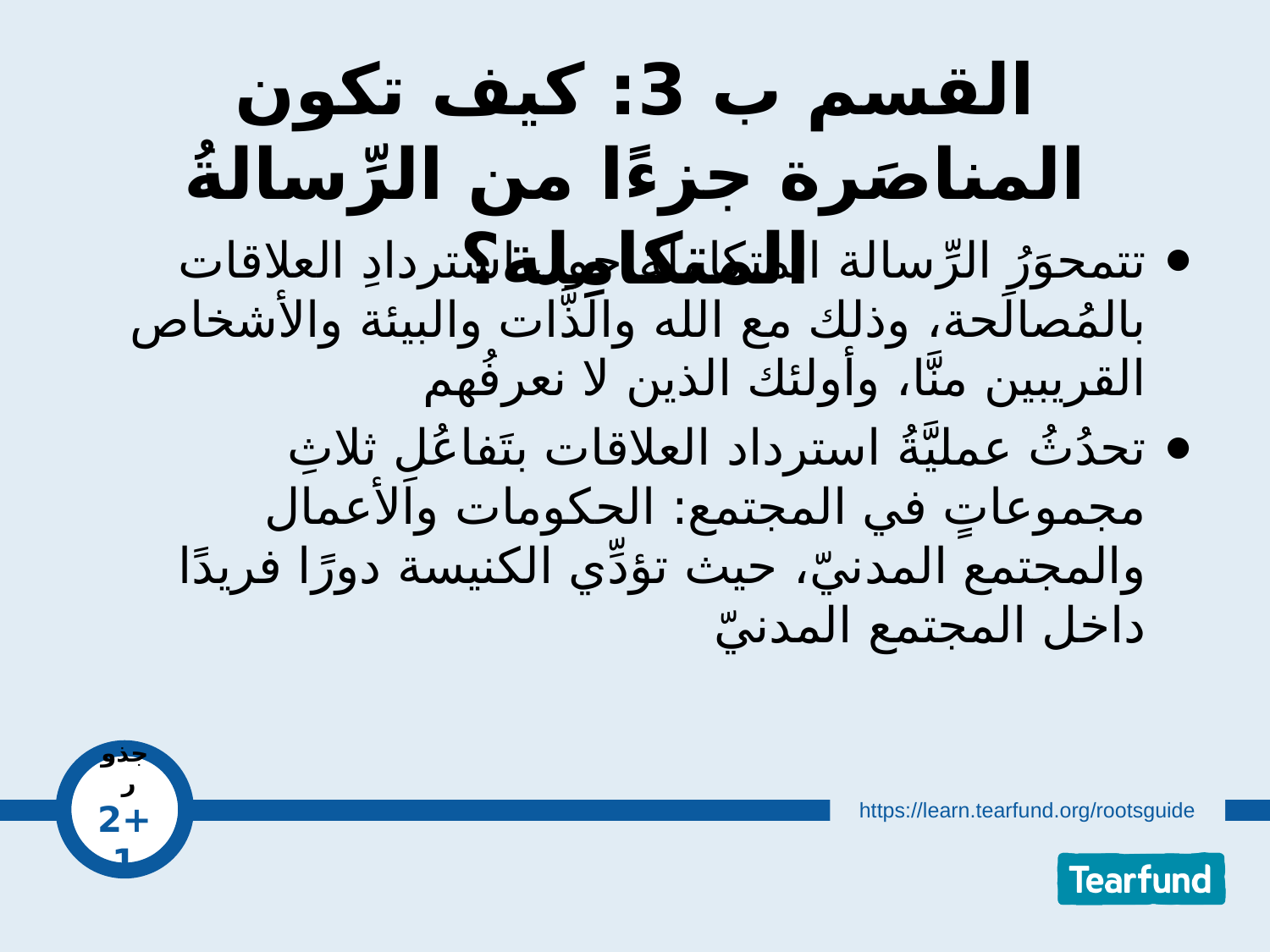

# القسم ب 3: كيف تكون المناصَرة جزءًا من الرِّسالةُ المتكامِلة؟
تتمحوَرُ الرِّسالة المتكاملة حول استردادِ العلاقات بالمُصالَحة، وذلك مع الله والذَّات والبيئة والأشخاص القريبين منَّا، وأولئك الذين لا نعرفُهم
تحدُثُ عمليَّةُ استرداد العلاقات بتَفاعُلِ ثلاثِ مجموعاتٍ في المجتمع: الحكومات والأعمال والمجتمع المدنيّ، حيث تؤدِّي الكنيسة دورًا فريدًا داخل المجتمع المدنيّ